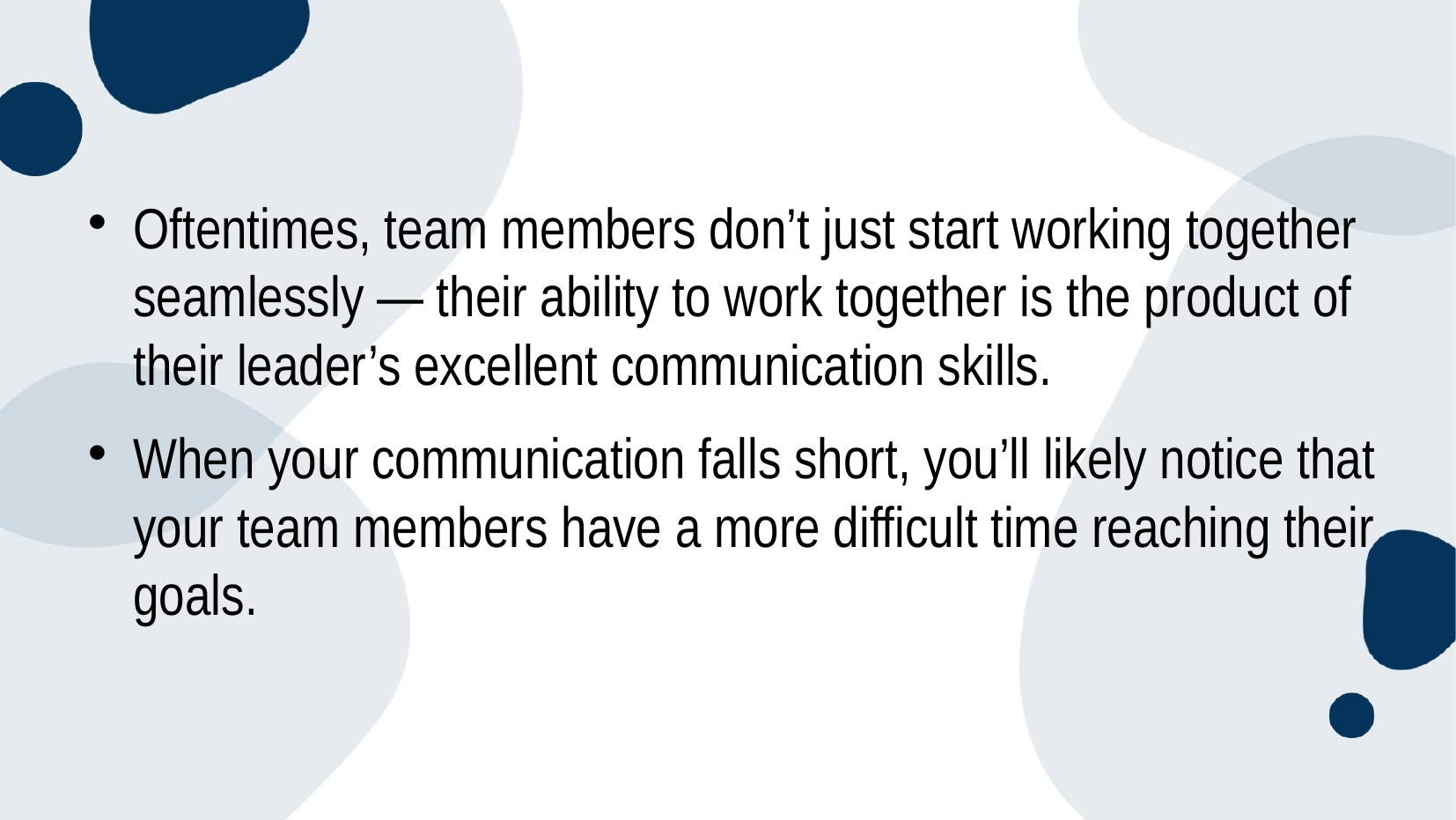

#
Oftentimes, team members don’t just start working together seamlessly — their ability to work together is the product of their leader’s excellent communication skills.
When your communication falls short, you’ll likely notice that your team members have a more difficult time reaching their goals.